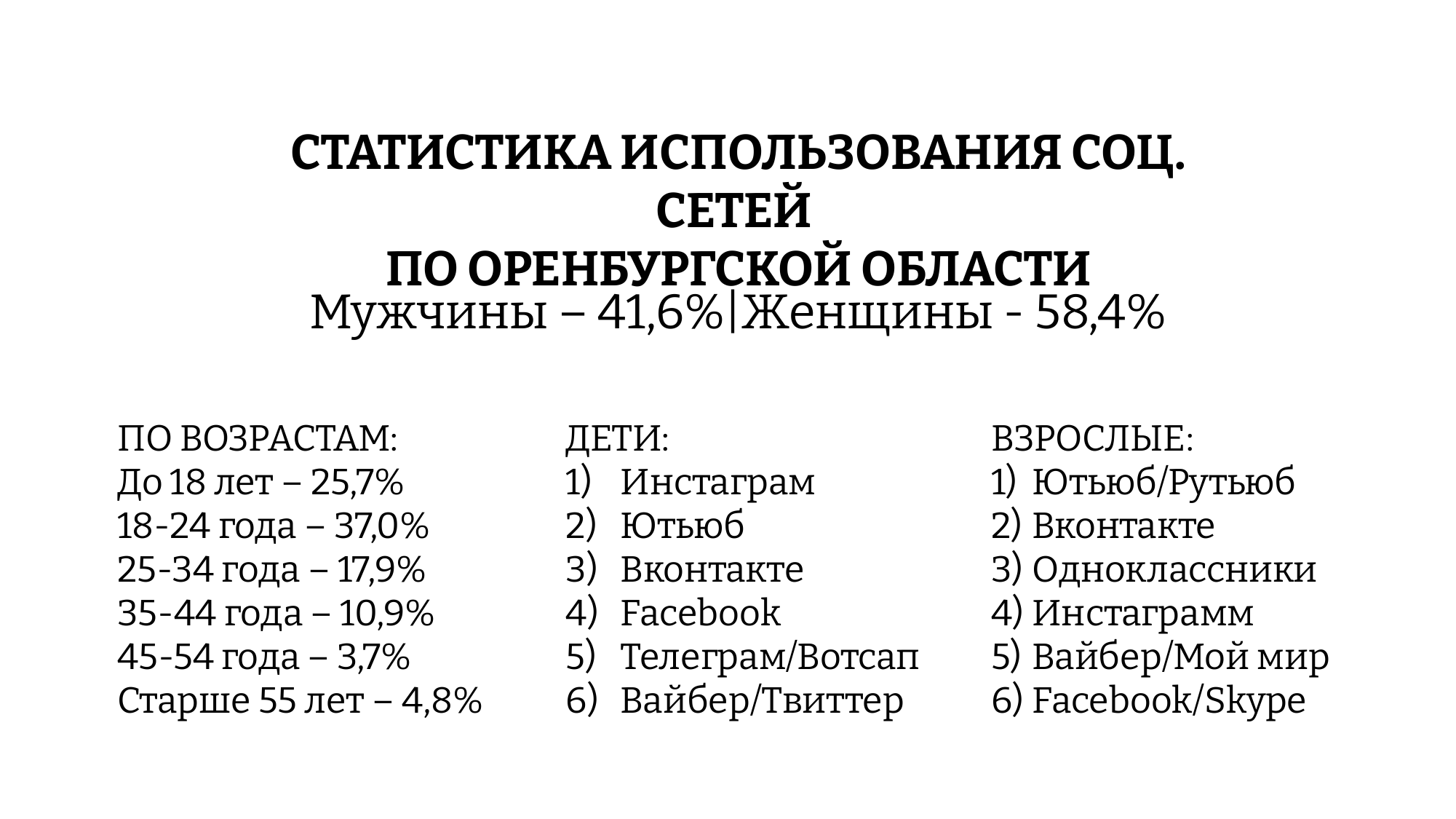

СТАТИСТИКА ИСПОЛЬЗОВАНИЯ СОЦ. СЕТЕЙ
ПО ОРЕНБУРГСКОЙ ОБЛАСТИ
Мужчины – 41,6%|Женщины - 58,4%

ПО ВОЗРАСТАМ:
До 18 лет – 25,7%
18-24 года – 37,0%
25-34 года – 17,9%
35-44 года – 10,9%
45-54 года – 3,7%
Старше 55 лет – 4,8%
ДЕТИ:
Инстаграм
Ютьюб
Вконтакте
Facebook
Телеграм/Вотсап
Вайбер/Твиттер
ВЗРОСЛЫЕ:
Ютьюб/Рутьюб
Вконтакте
Одноклассники
Инстаграмм
Вайбер/Мой мир
Facebook/Skype